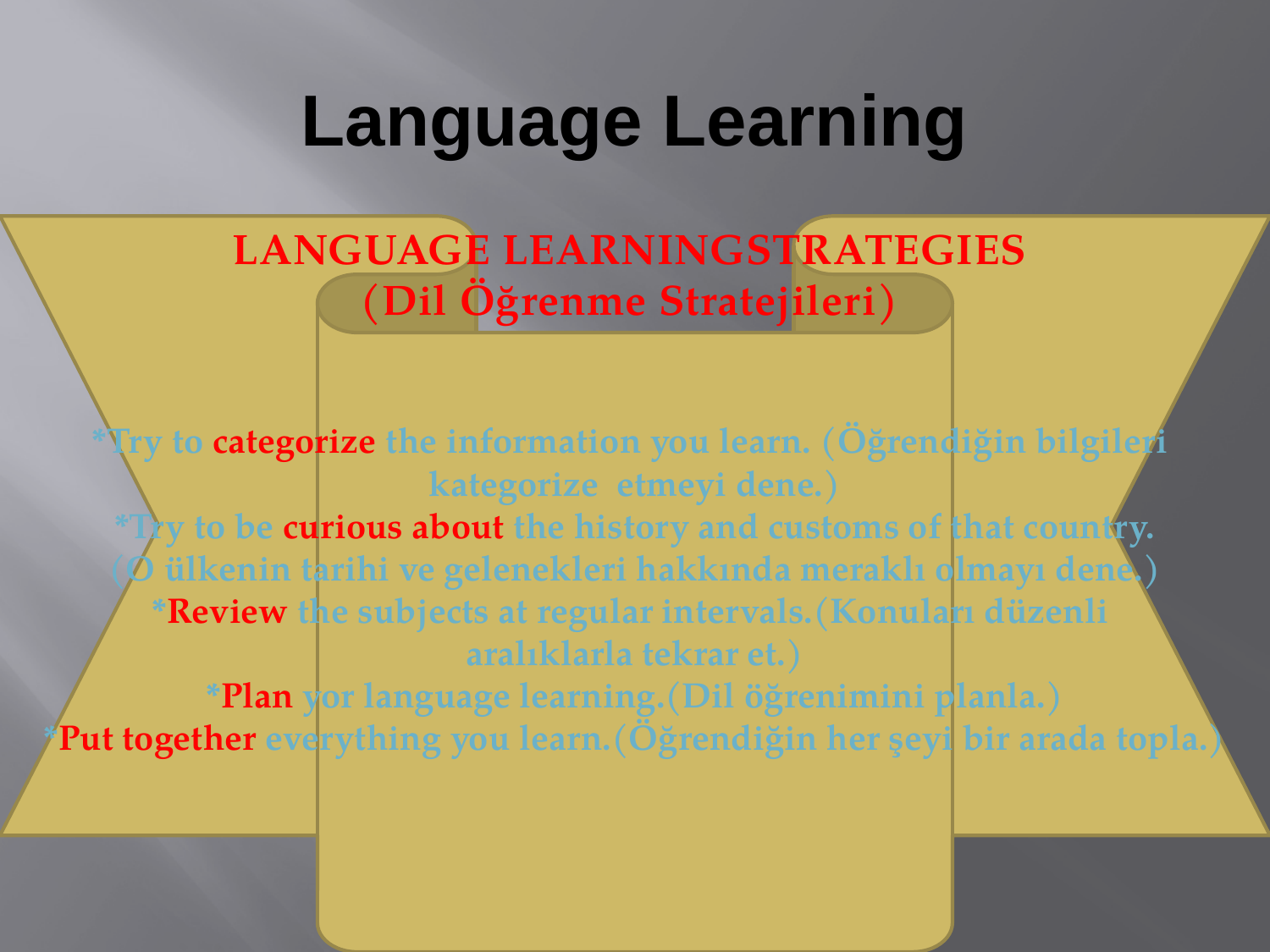

# Language Learning

LANGUAGE LEARNINGSTRATEGIES
(Dil Öğrenme Stratejileri)
*Try to categorize the information you learn. (Öğrendiğin bilgileri
kategorize  etmeyi dene.)
*Try to be curious about the history and customs of that country.
(O ülkenin tarihi ve gelenekleri hakkında meraklı olmayı dene.)
*Review the subjects at regular intervals.(Konuları düzenli
aralıklarla tekrar et.)
*Plan yor language learning.(Dil öğrenimini planla.)
*Put together everything you learn.(Öğrendiğin her şeyi bir arada topla.)